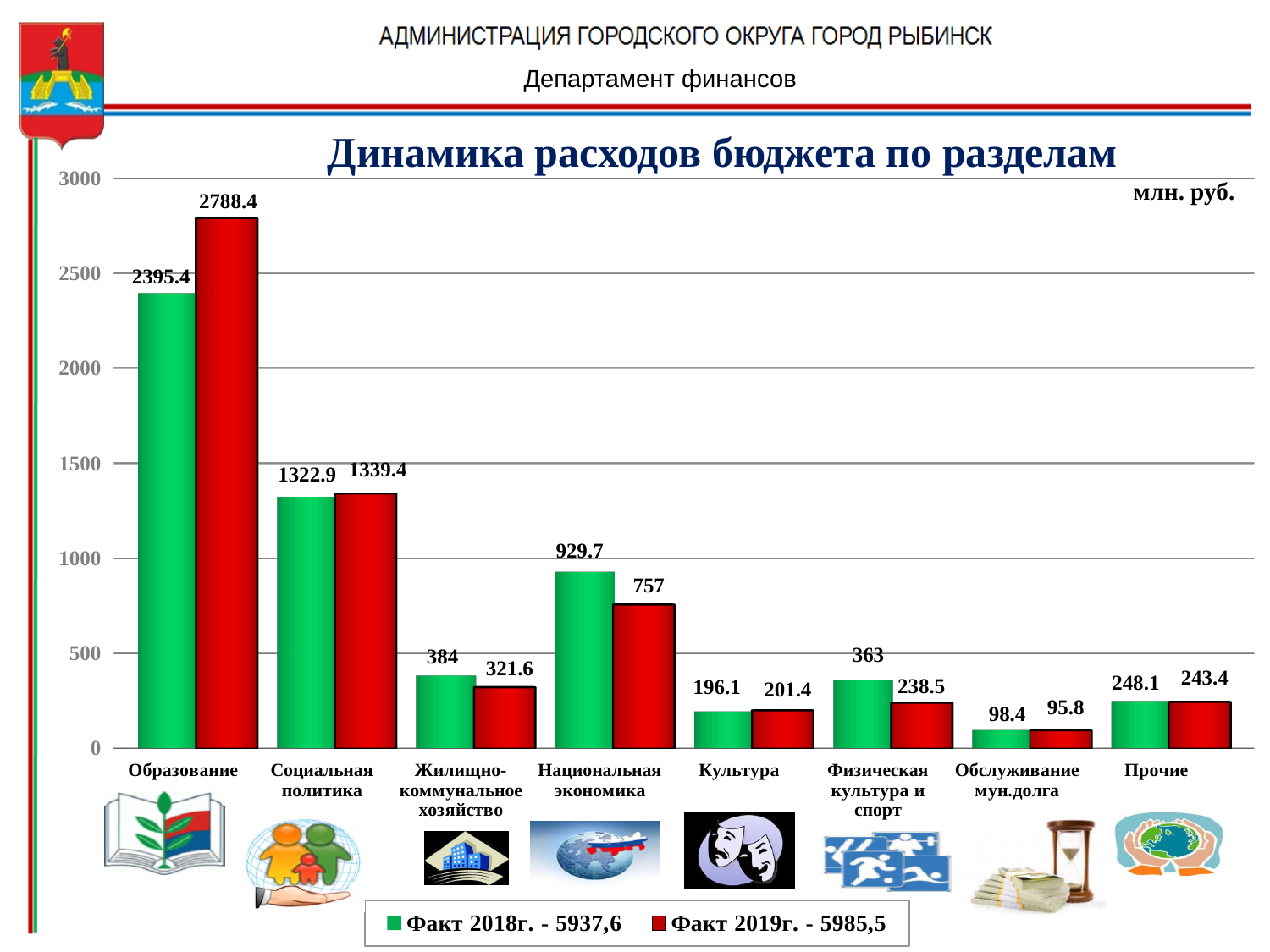

Департамент финансов
Динамика расходов бюджета по разделам

[unsupported chart]

млн. руб.